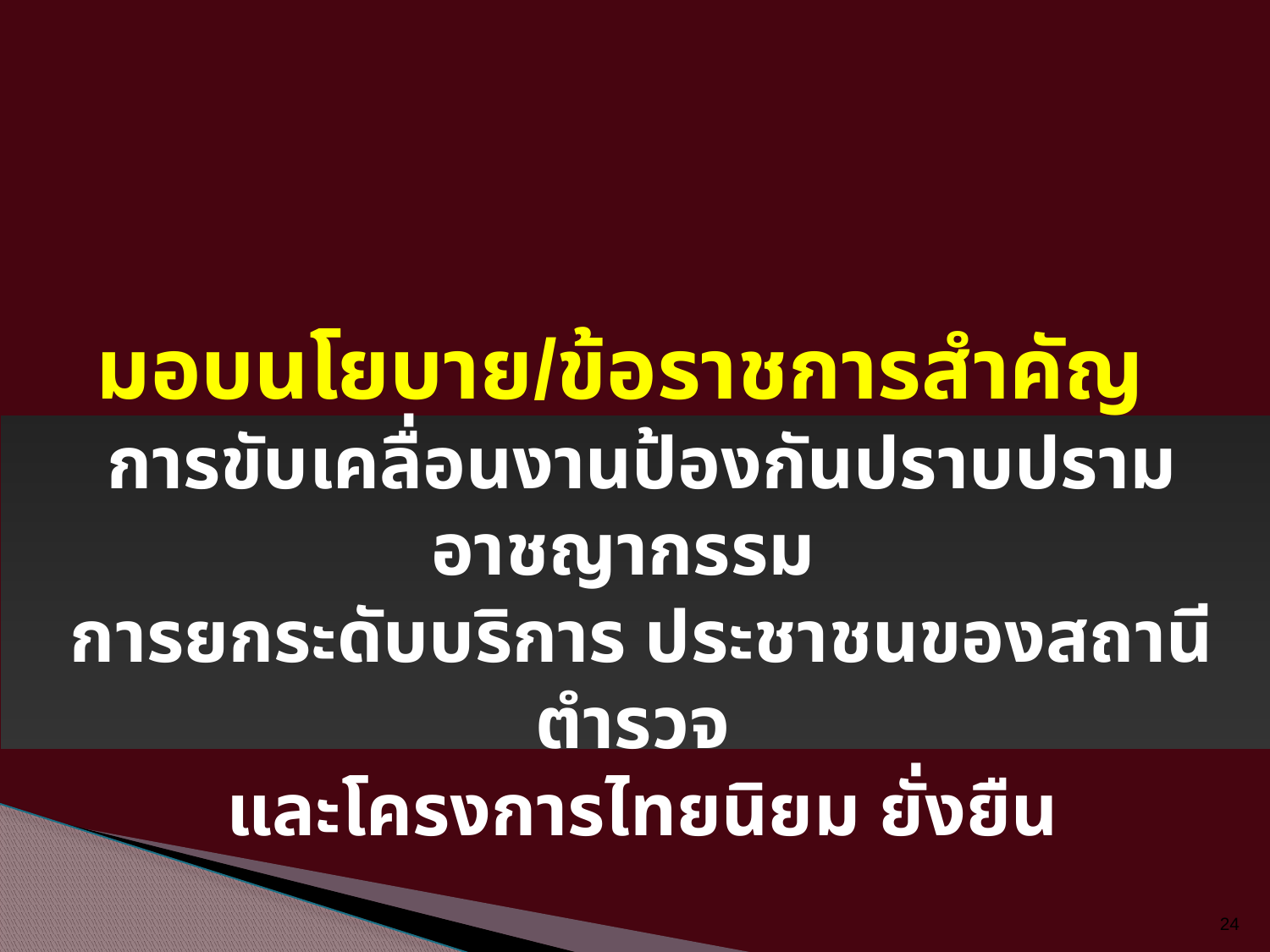

# มอบนโยบาย/ข้อราชการสำคัญ การขับเคลื่อนงานป้องกันปราบปรามอาชญากรรม การยกระดับบริการ ประชาชนของสถานีตำรวจ และโครงการไทยนิยม ยั่งยืน
24